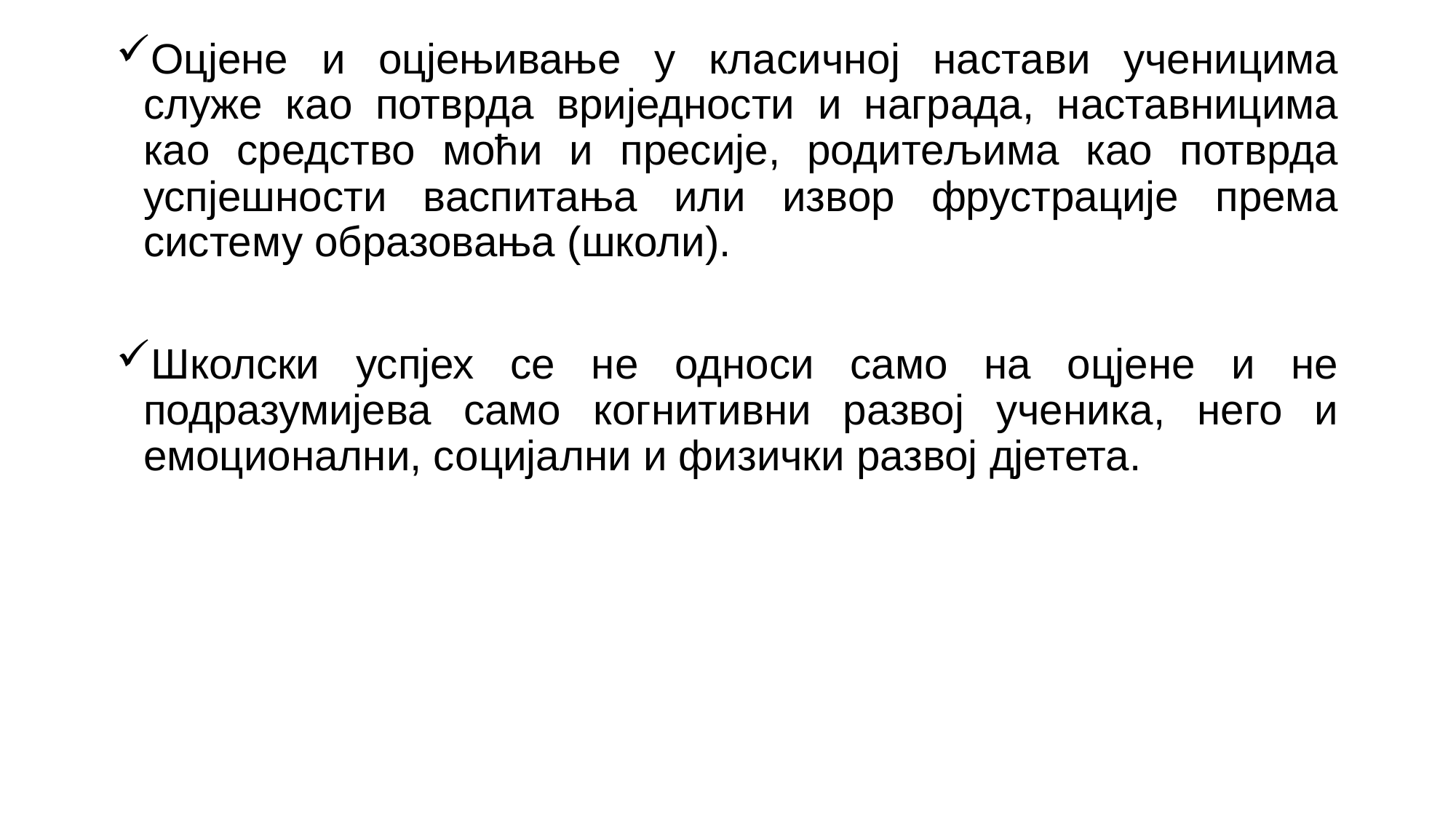

Оцјене и оцјењивање у класичној настави ученицима служе као потврда вриједности и награда, наставницима као средство моћи и пресије, родитељима као потврда успјешности васпитања или извор фрустрације према систему образовања (школи).

Школски успјех се не односи само на оцјене и не подразумијева само когнитивни развој ученика, него и емоционални, социјални и физички развој дјетета.